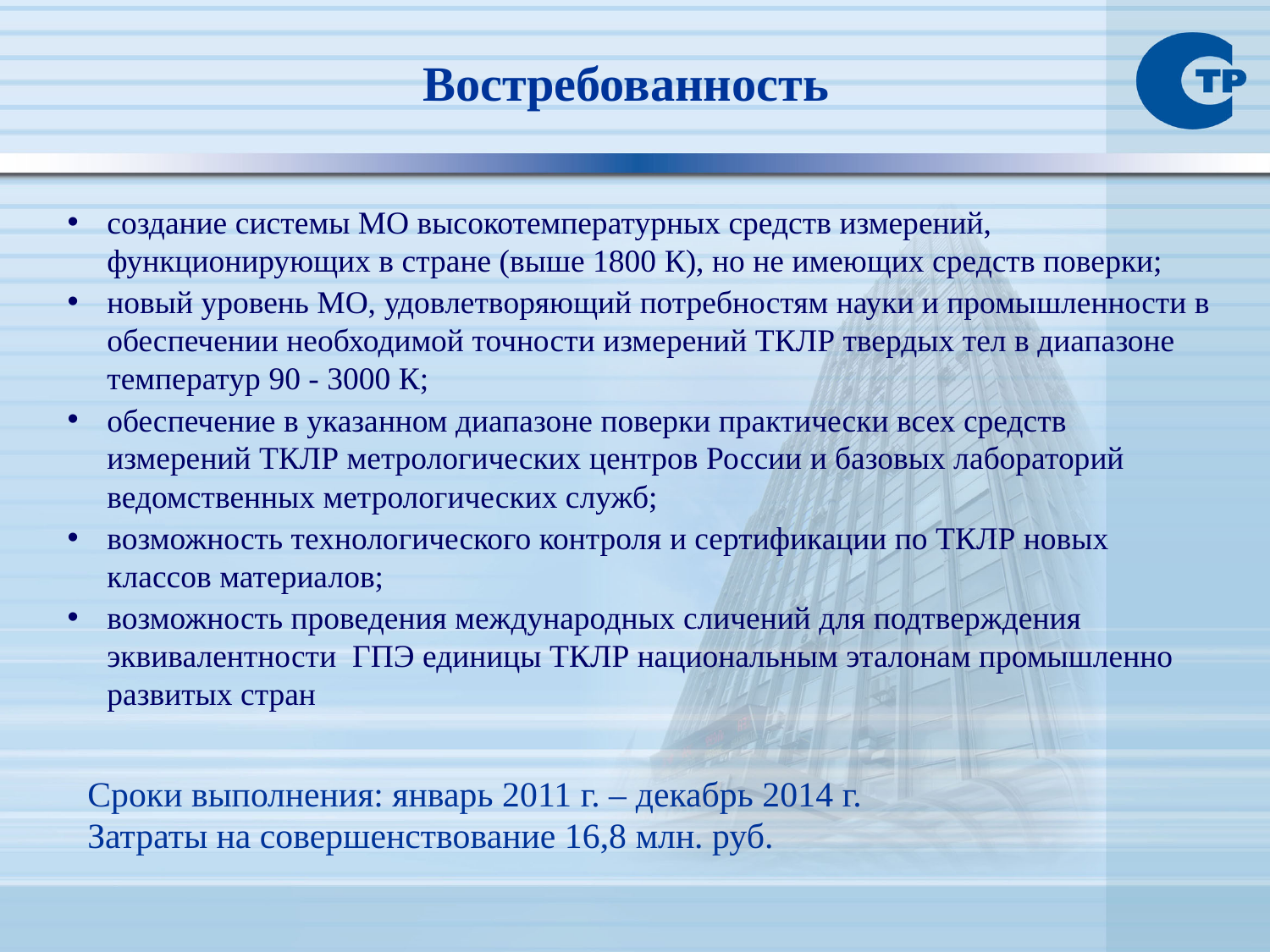

Востребованность
создание системы МО высокотемпературных средств измерений, функционирующих в стране (выше 1800 К), но не имеющих средств поверки;
новый уровень МО, удовлетворяющий потребностям науки и промышленности в обеспечении необходимой точности измерений ТКЛР твердых тел в диапазоне температур 90 - 3000 К;
обеспечение в указанном диапазоне поверки практически всех средств измерений ТКЛР метрологических центров России и базовых лабораторий ведомственных метрологических служб;
возможность технологического контроля и сертификации по ТКЛР новых классов материалов;
возможность проведения международных сличений для подтверждения эквивалентности  ГПЭ единицы ТКЛР национальным эталонам промышленно развитых стран
Сроки выполнения: январь 2011 г. – декабрь 2014 г.
Затраты на совершенствование 16,8 млн. руб.